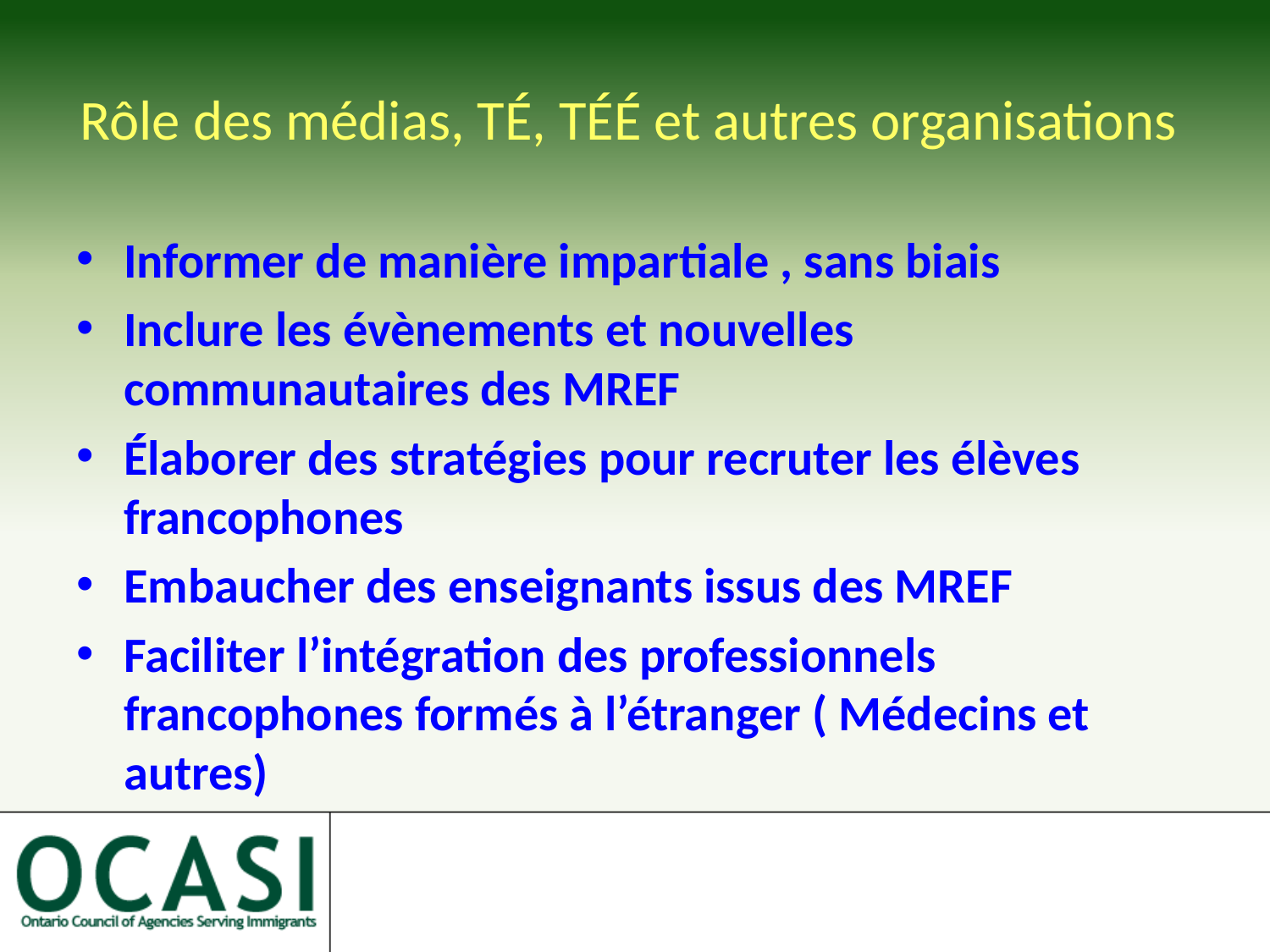

# Rôle des médias, TÉ, TÉÉ et autres organisations
Informer de manière impartiale , sans biais
Inclure les évènements et nouvelles communautaires des MREF
Élaborer des stratégies pour recruter les élèves francophones
Embaucher des enseignants issus des MREF
Faciliter l’intégration des professionnels francophones formés à l’étranger ( Médecins et autres)